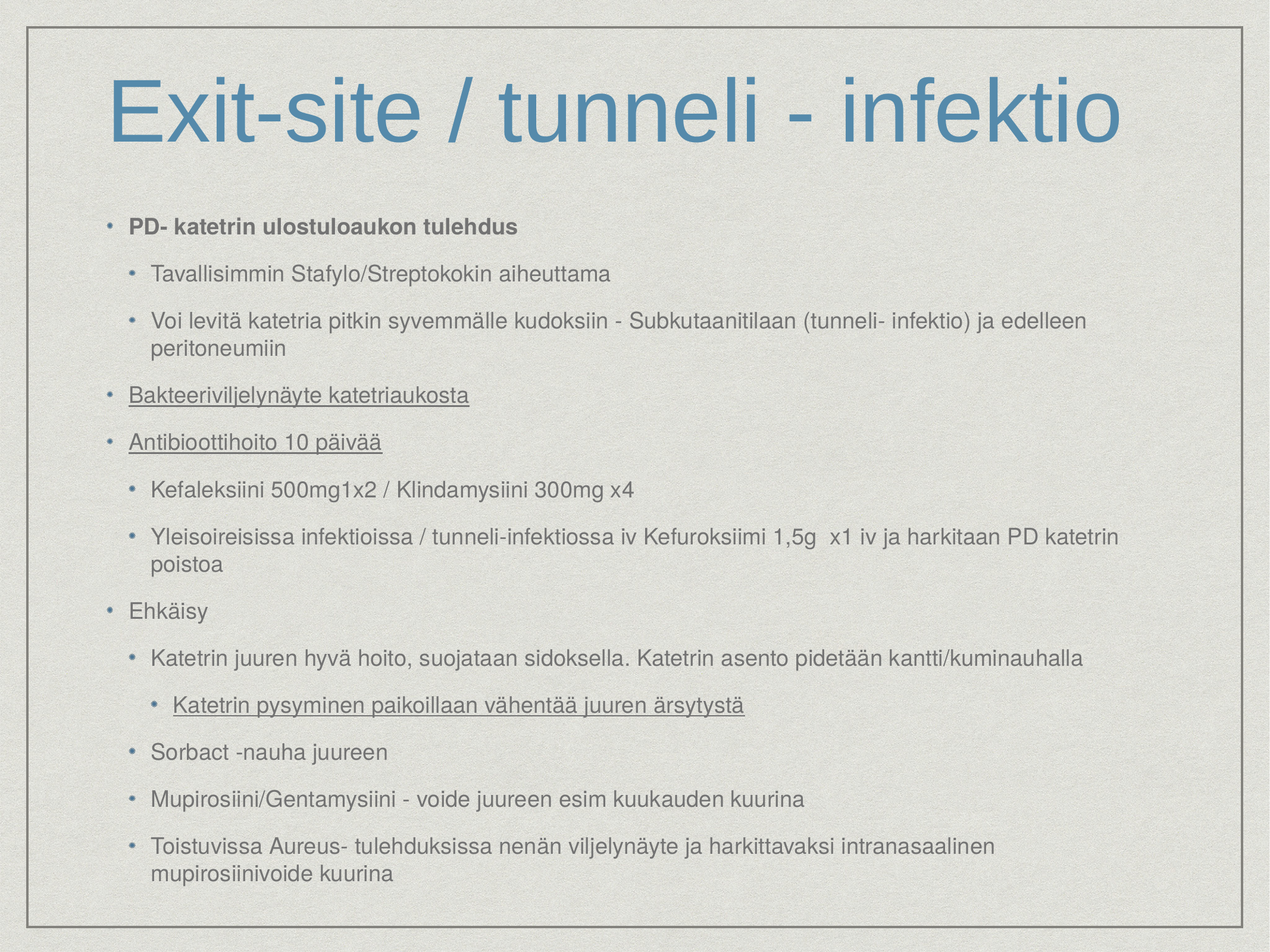

# Exit-site / tunneli - infektio
PD- katetrin ulostuloaukon tulehdus
Tavallisimmin Stafylo/Streptokokin aiheuttama
Voi levitä katetria pitkin syvemmälle kudoksiin - Subkutaanitilaan (tunneli- infektio) ja edelleen peritoneumiin
Bakteeriviljelynäyte katetriaukosta
Antibioottihoito 10 päivää
Kefaleksiini 500mg1x2 / Klindamysiini 300mg x4
Yleisoireisissa infektioissa / tunneli-infektiossa iv Kefuroksiimi 1,5g  x1 iv ja harkitaan PD katetrin poistoa
Ehkäisy
Katetrin juuren hyvä hoito, suojataan sidoksella. Katetrin asento pidetään kantti/kuminauhalla
Katetrin pysyminen paikoillaan vähentää juuren ärsytystä
Sorbact -nauha juureen
Mupirosiini/Gentamysiini - voide juureen esim kuukauden kuurina
Toistuvissa Aureus- tulehduksissa nenän viljelynäyte ja harkittavaksi intranasaalinen mupirosiinivoide kuurina